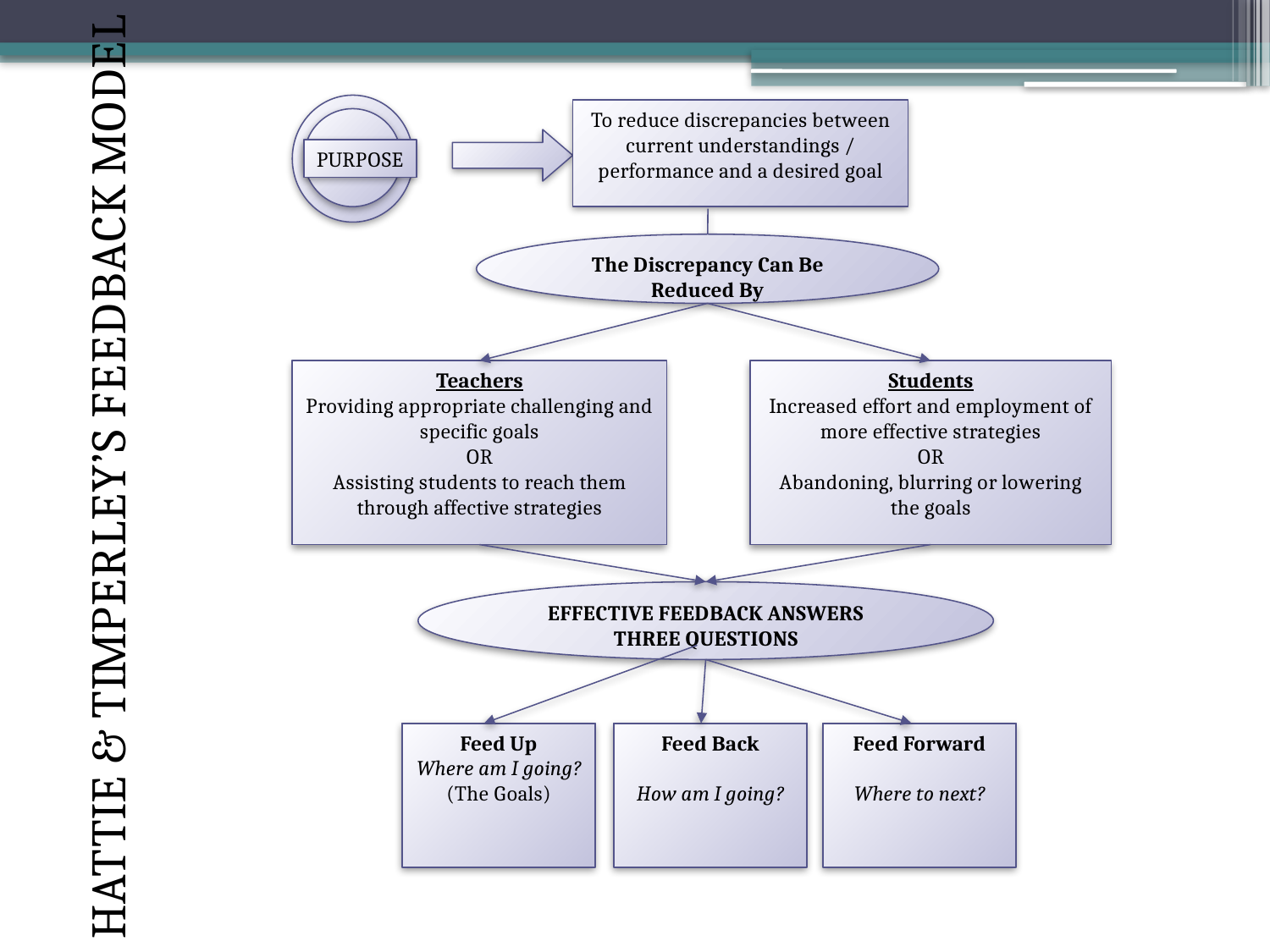

To reduce discrepancies between current understandings / performance and a desired goal

PURPOSE
The Discrepancy Can Be Reduced By
Teachers
Providing appropriate challenging and specific goals
OR
Assisting students to reach them through affective strategies
Students
Increased effort and employment of more effective strategies
OR
Abandoning, blurring or lowering the goals
Hattie & Timperley’s Feedback Model
EFFECTIVE FEEDBACK ANSWERS THREE QUESTIONS
Feed Up
Where am I going?
(The Goals)

Feed Back

How am I going?

Feed Forward

Where to next?